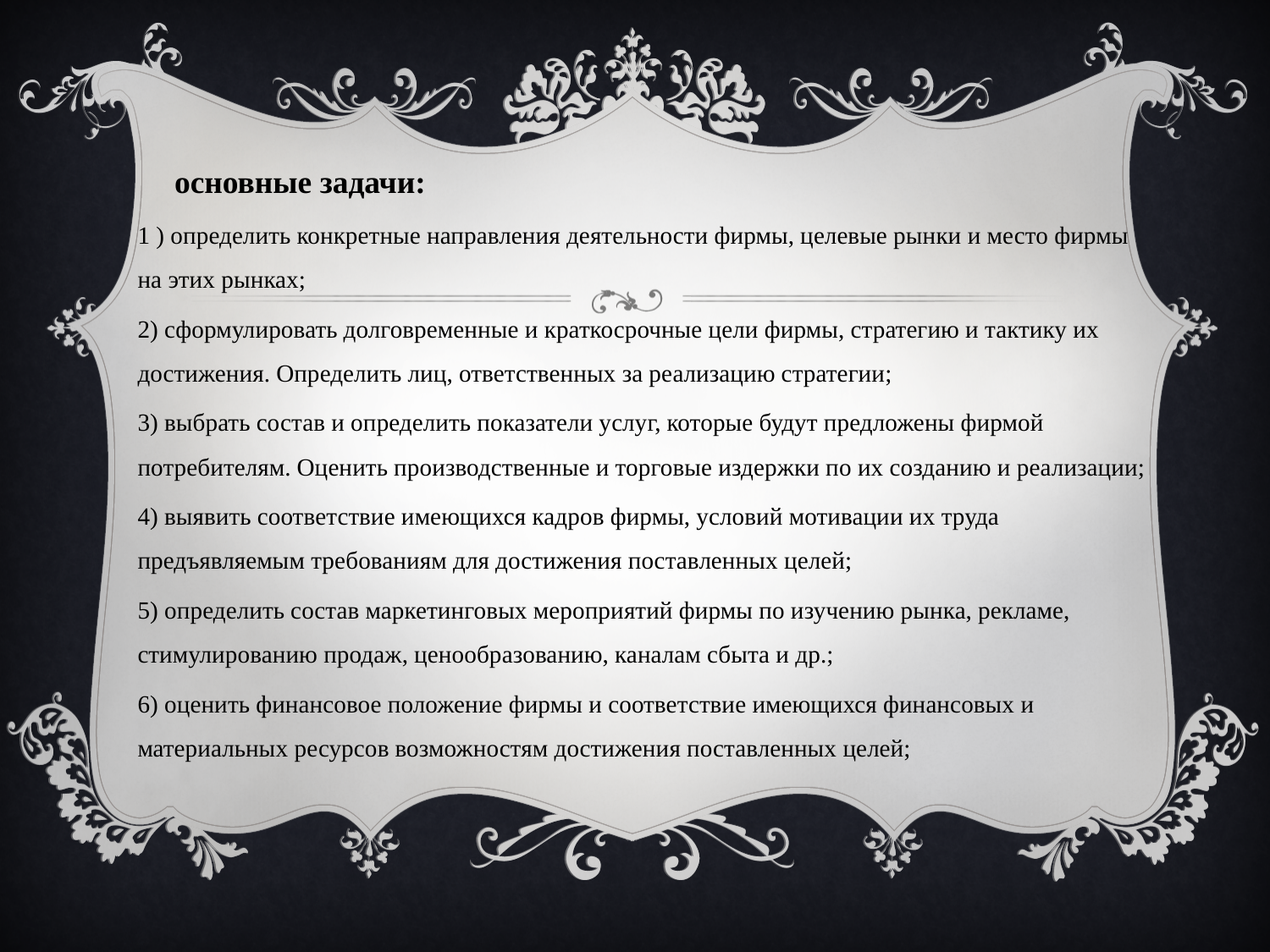

основные задачи:
1 ) определить конкретные направления деятельности фирмы, целевые рынки и место фирмы на этих рынках;
2) сформулировать долговременные и краткосрочные цели фирмы, стратегию и тактику их достижения. Определить лиц, ответственных за реализацию стратегии;
3) выбрать состав и определить показатели услуг, которые будут предложены фирмой потребителям. Оценить производственные и торговые издержки по их созданию и реализации;
4) выявить соответствие имеющихся кадров фирмы, условий мотивации их труда предъявляемым требованиям для достижения поставленных целей;
5) определить состав маркетинговых мероприятий фирмы по изучению рынка, рекламе, стимулированию продаж, ценообразованию, каналам сбыта и др.;
6) оценить финансовое положение фирмы и соответствие имеющихся финансовых и материальных ресурсов возможностям достижения поставленных целей;
#